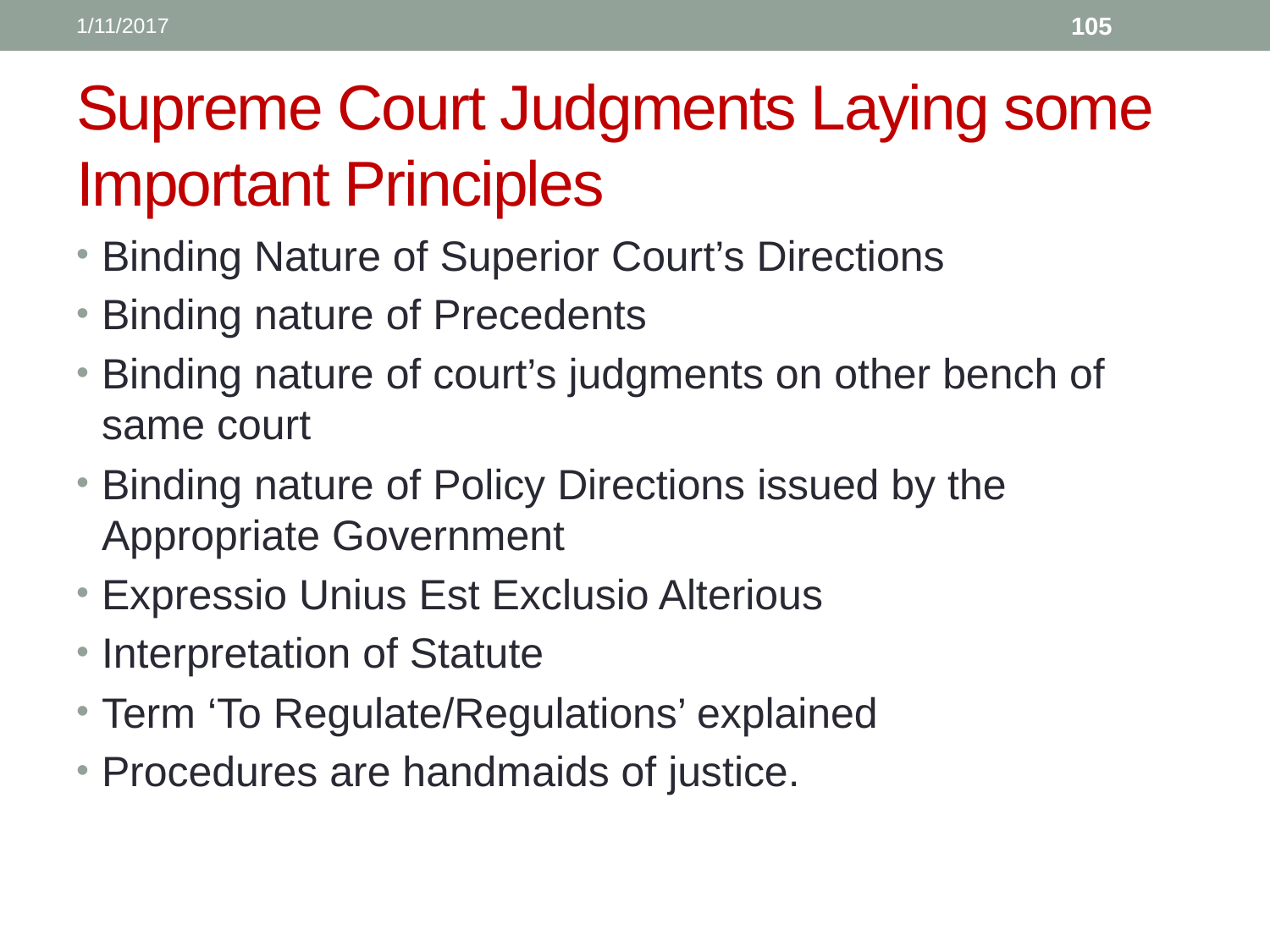

1/11/2017
105
# Supreme Court Judgments Laying some Important Principles
Binding Nature of Superior Court’s Directions
Binding nature of Precedents
Binding nature of court’s judgments on other bench of same court
Binding nature of Policy Directions issued by the Appropriate Government
Expressio Unius Est Exclusio Alterious
Interpretation of Statute
Term ‘To Regulate/Regulations’ explained
Procedures are handmaids of justice.